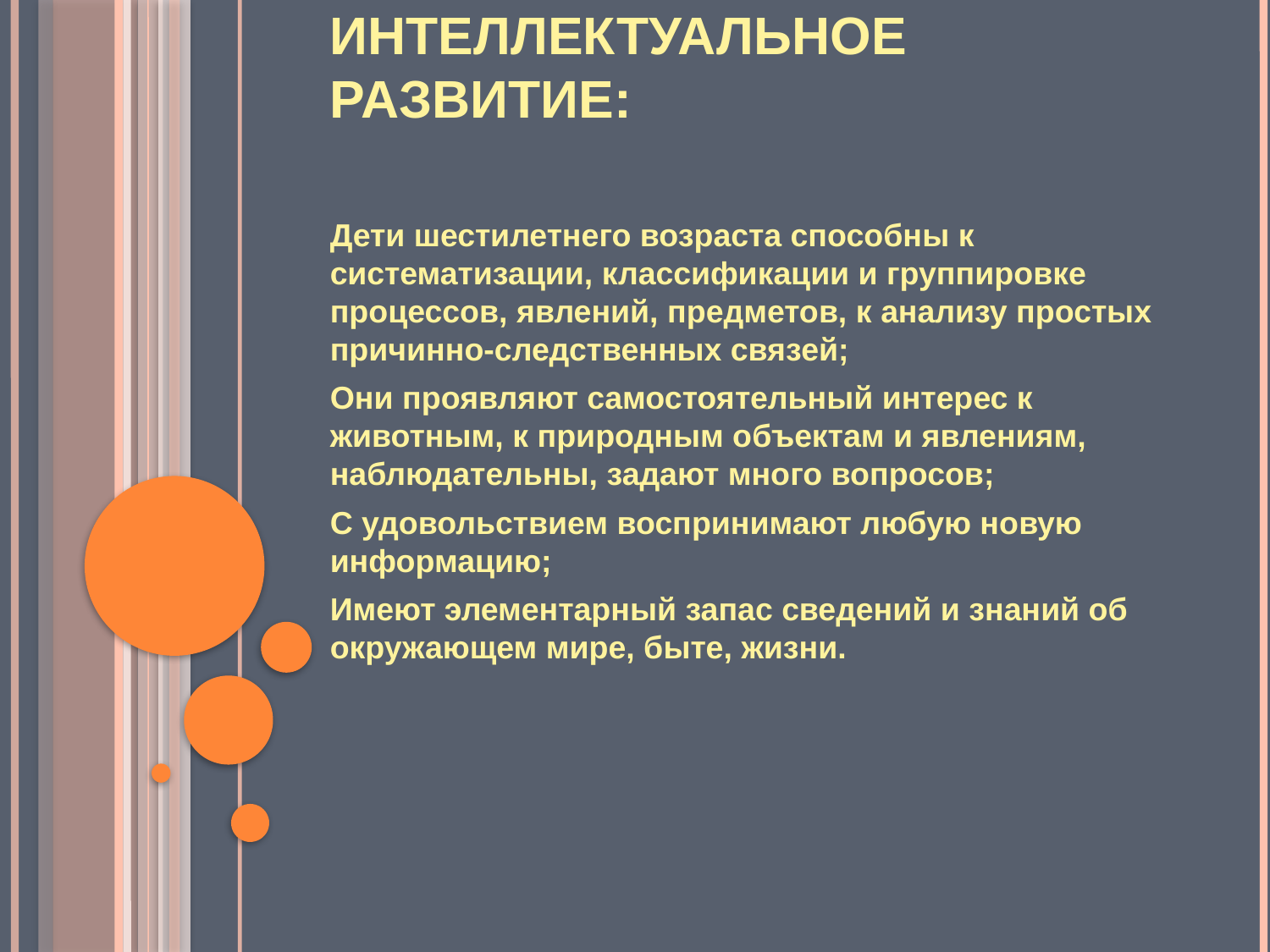

# Интеллектуальное развитие:
Дети шестилетнего возраста способны к систематизации, классификации и группировке процессов, явлений, предметов, к анализу простых причинно-следственных связей;
Они проявляют самостоятельный интерес к животным, к природным объектам и явлениям, наблюдательны, задают много вопросов;
С удовольствием воспринимают любую новую информацию;
Имеют элементарный запас сведений и знаний об окружающем мире, быте, жизни.